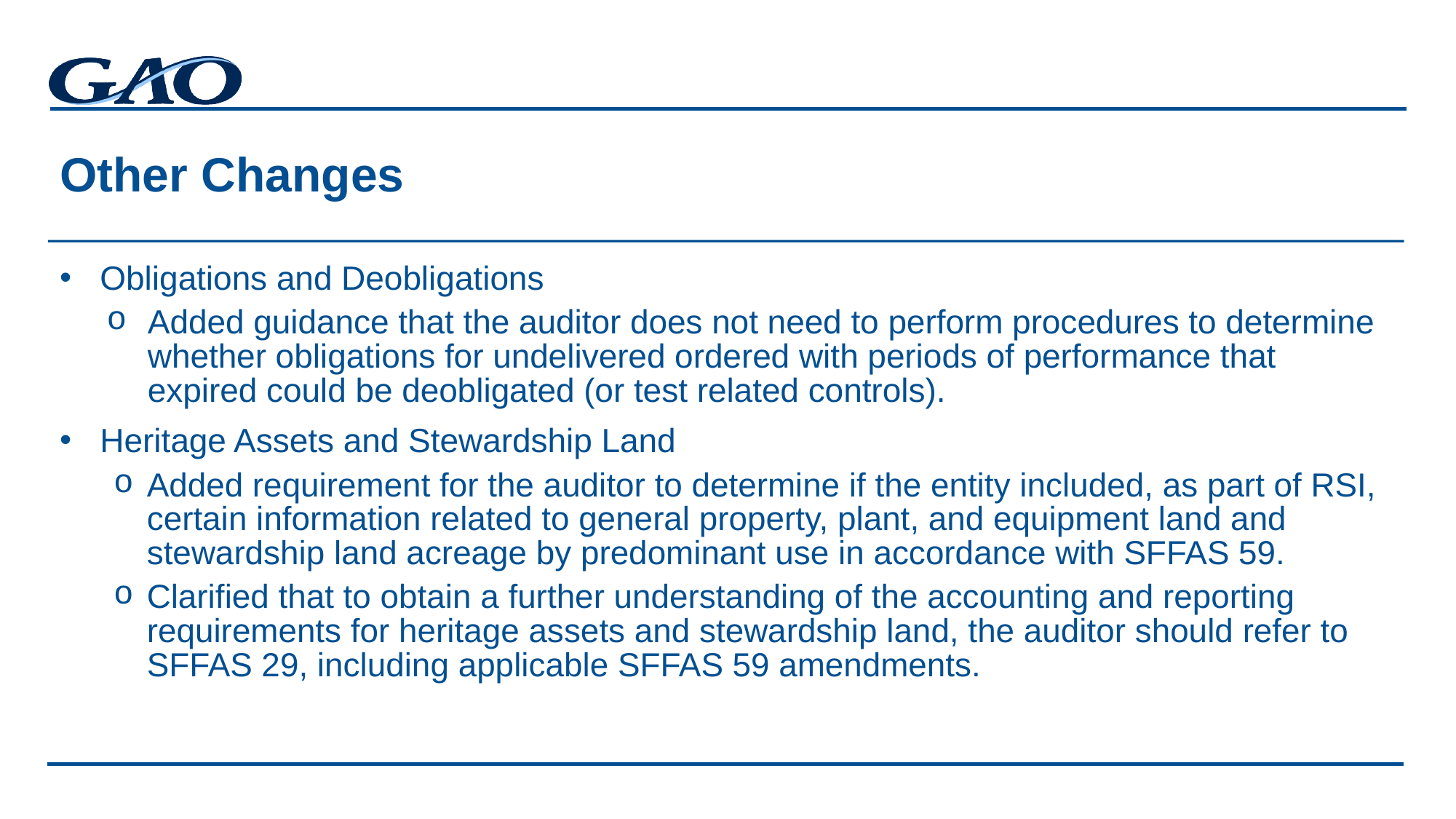

# Other Changes
Obligations and Deobligations
Added guidance that the auditor does not need to perform procedures to determine whether obligations for undelivered ordered with periods of performance that expired could be deobligated (or test related controls).
Heritage Assets and Stewardship Land
Added requirement for the auditor to determine if the entity included, as part of RSI, certain information related to general property, plant, and equipment land and stewardship land acreage by predominant use in accordance with SFFAS 59.
Clarified that to obtain a further understanding of the accounting and reporting requirements for heritage assets and stewardship land, the auditor should refer to SFFAS 29, including applicable SFFAS 59 amendments.